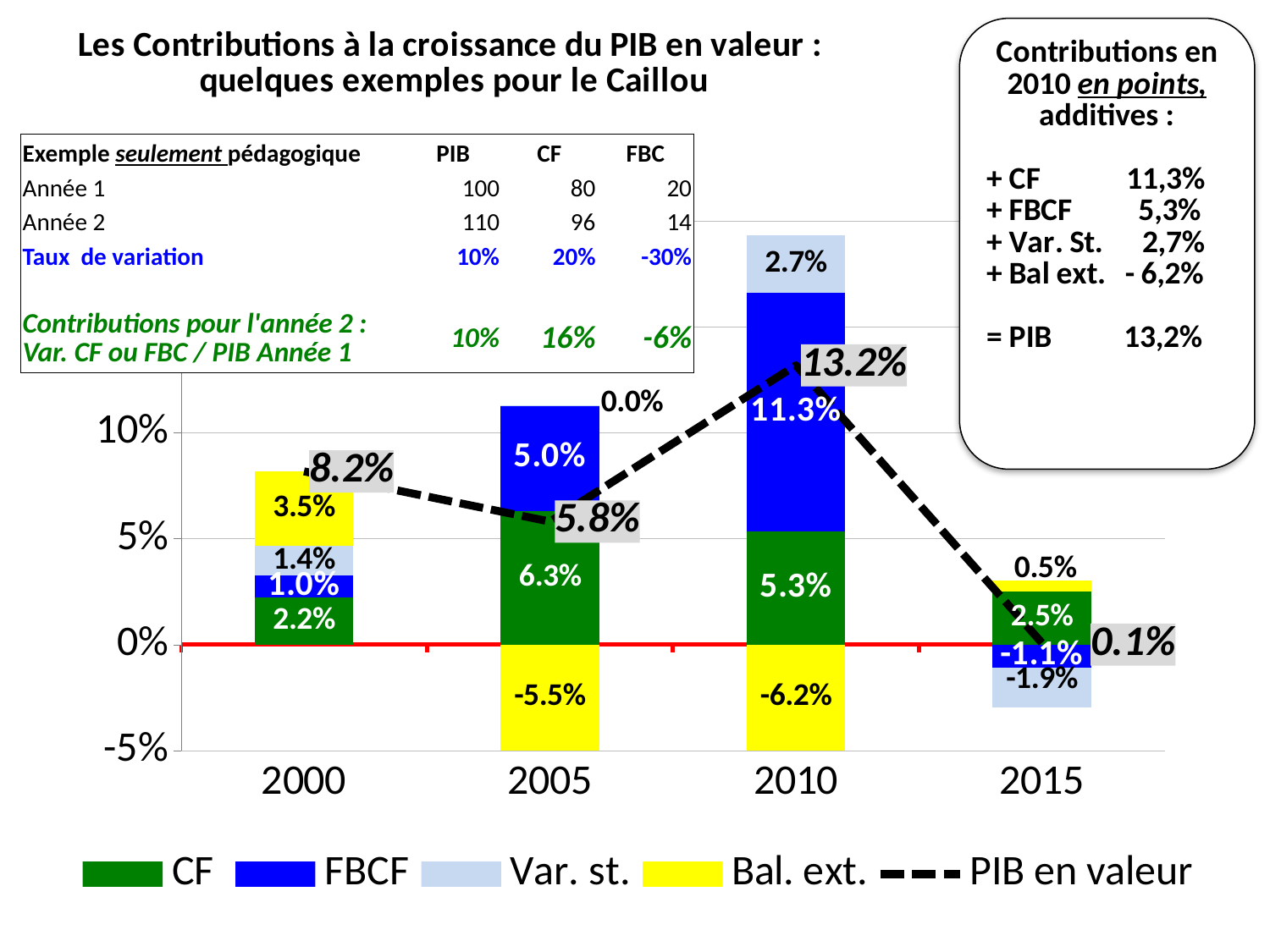

### Chart: Les Contributions à la croissance du PIB en valeur :
quelques exemples pour le Caillou

| Category | CF  | FBCF | Var. st. | Bal. ext. | PIB en valeur  |
|---|---|---|---|---|---|
| 2000.0 | 0.0222 | 0.0103 | 0.0142 | 0.0351 | 0.0818 |
| 2005.0 | 0.0632 | 0.0496 | 0.0002 | -0.0549 | 0.0581 |
| 2010.0 | 0.0534123792323238 | 0.112841825396293 | 0.0271593831197169 | -0.0615537487495216 | 0.131859838998812 |
| 2015.0 | 0.0251447121507237 | -0.0110091031243681 | -0.0186045506932364 | 0.00530938283443609 | 0.000840441167555347 |
| Exemple seulement pédagogique | PIB | CF | FBC |
| --- | --- | --- | --- |
| Année 1 | 100 | 80 | 20 |
| Année 2 | 110 | 96 | 14 |
| Taux de variation | 10% | 20% | -30% |
|  |  |  |  |
| Contributions pour l'année 2 : Var. CF ou FBC / PIB Année 1 | 10% | 16% | -6% |